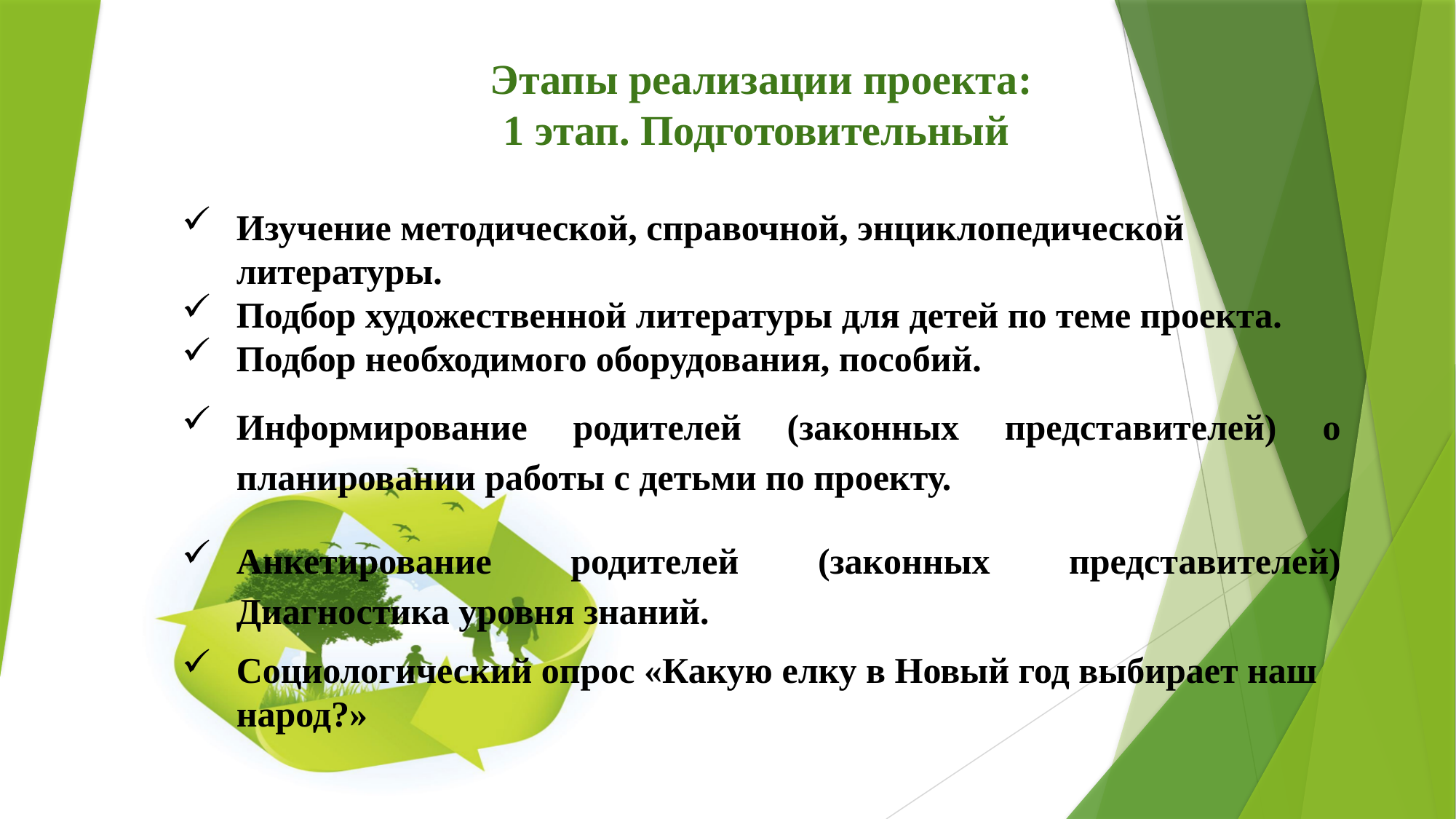

Этапы реализации проекта:
1 этап. Подготовительный

Изучение методической, справочной, энциклопедической литературы.
Подбор художественной литературы для детей по теме проекта.
Подбор необходимого оборудования, пособий.
Информирование родителей (законных представителей) о планировании работы с детьми по проекту.
Анкетирование родителей (законных представителей) Диагностика уровня знаний.
Социологический опрос «Какую елку в Новый год выбирает наш народ?»